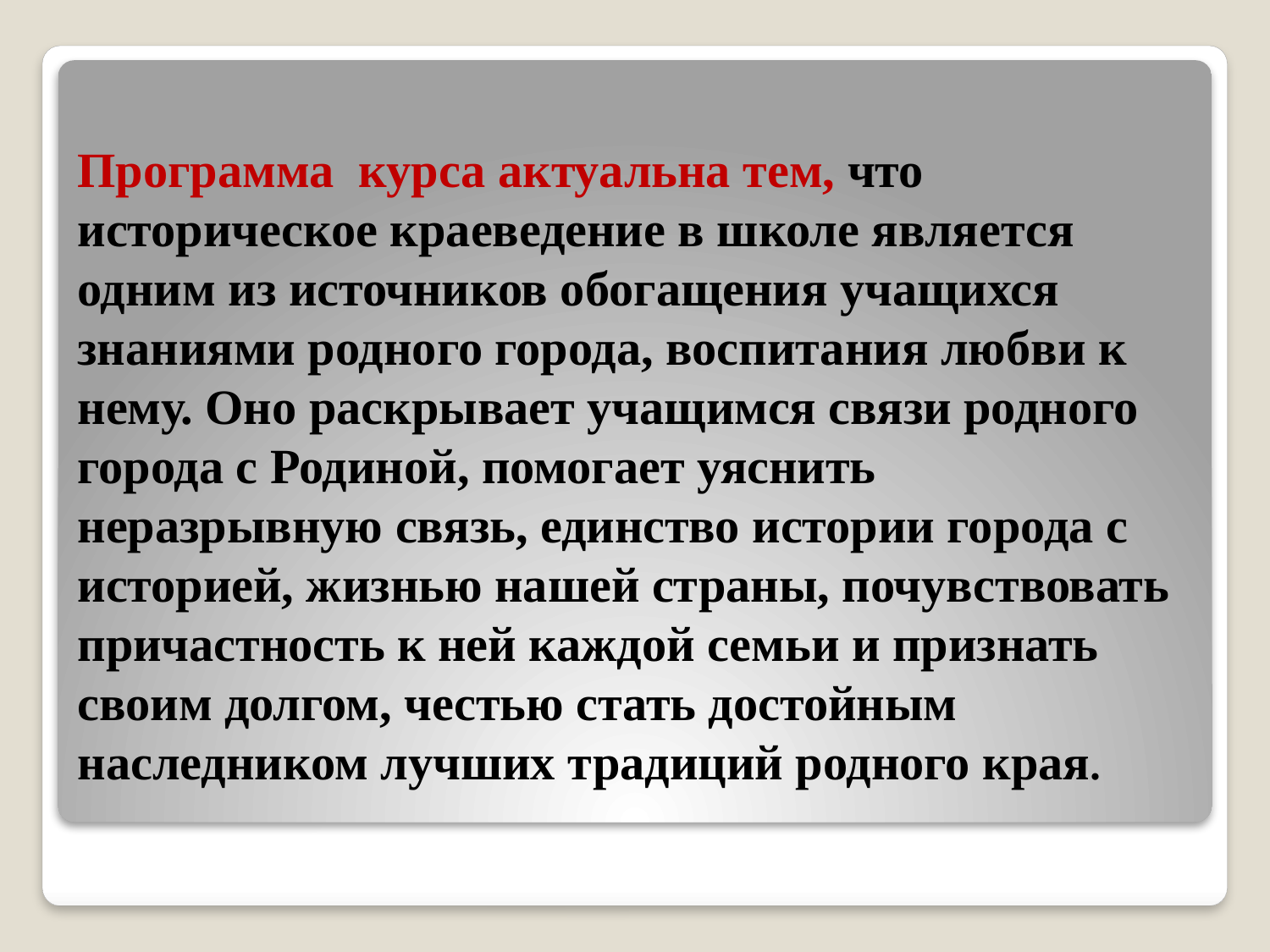

# Программа  курса актуальна тем, что историческое краеведение в школе является одним из источников обогащения учащихся знаниями родного города, воспитания любви к нему. Оно раскрывает учащимся связи родного города с Родиной, помогает уяснить неразрывную связь, единство истории города с историей, жизнью нашей страны, почувствовать причастность к ней каждой семьи и признать своим долгом, честью стать достойным наследником лучших традиций родного края.